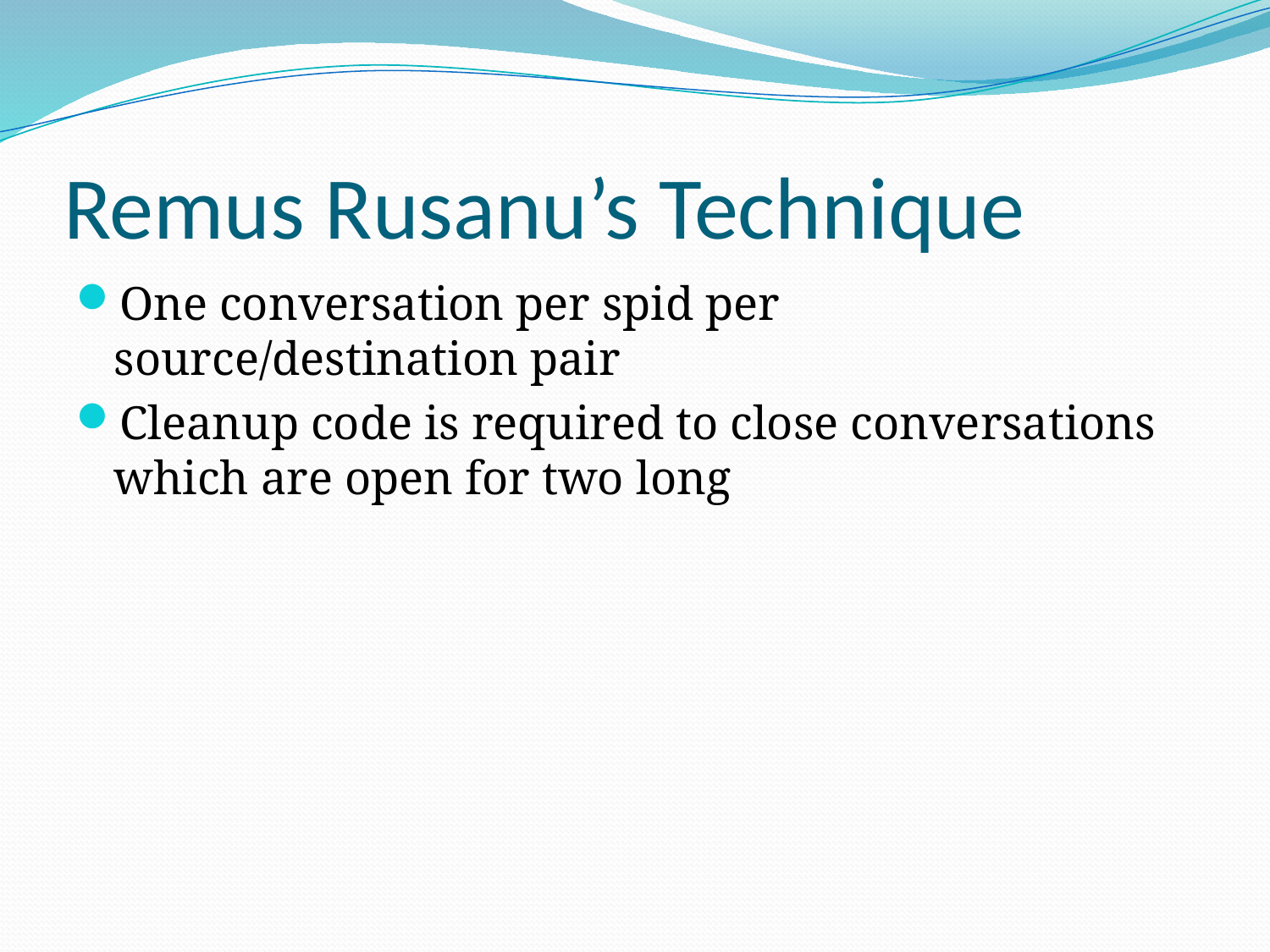

# Remus Rusanu’s Technique
One conversation per spid per source/destination pair
Cleanup code is required to close conversations which are open for two long